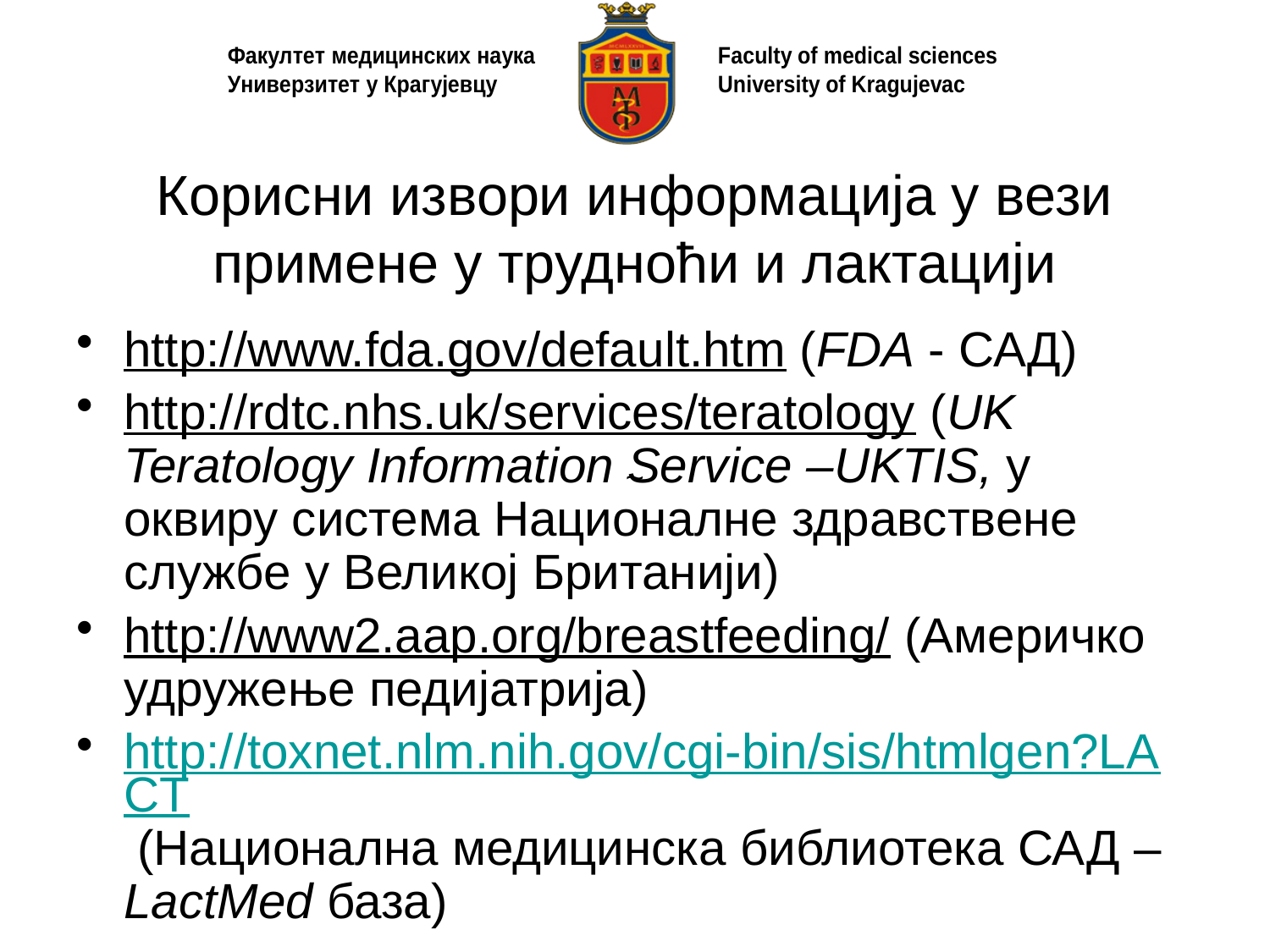

# Корисни извори информација у вези примене у трудноћи и лактацији
http://www.fda.gov/default.htm (FDA - САД)
http://rdtc.nhs.uk/services/teratology (UK Teratology Information Service –UKTIS, у оквиру система Националне здравствене службе у Великој Британији)
http://www2.aap.org/breastfeeding/ (Америчко удружење педијатрија)
http://toxnet.nlm.nih.gov/cgi-bin/sis/htmlgen?LACT (Национална медицинска библиотека САД – LactMed база)
~